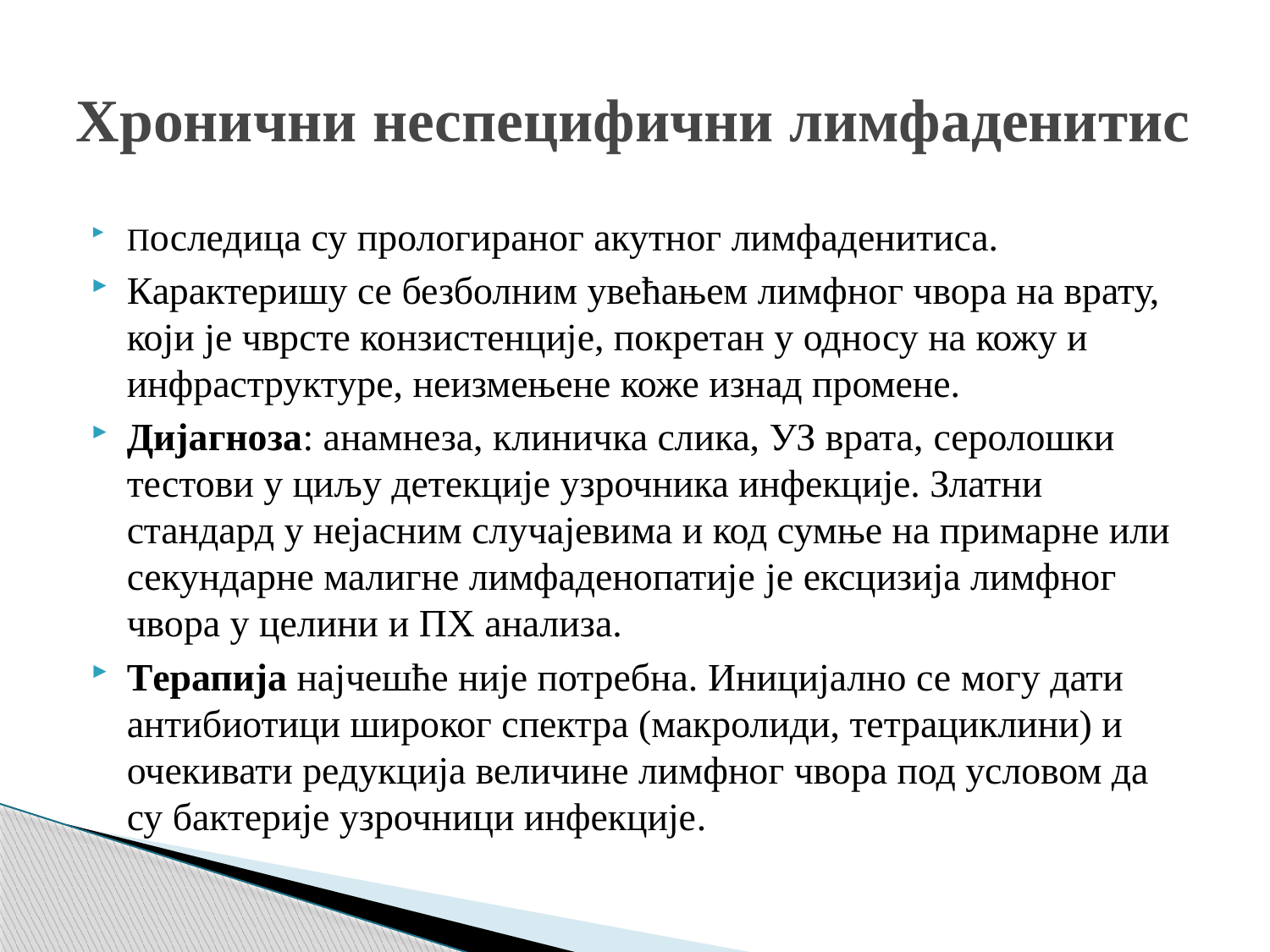

# Хронични неспецифични лимфаденитис
Последица су прологираног акутног лимфаденитиса.
Карактеришу се безболним увећањем лимфног чвора на врату, који је чврсте конзистенције, покретан у односу на кожу и инфраструктуре, неизмењене коже изнад промене.
Дијагноза: анамнеза, клиничка слика, УЗ врата, серолошки тестови у циљу детекције узрочника инфекције. Златни стандард у нејасним случајевима и код сумње на примарне или секундарне малигне лимфаденопатије је ексцизија лимфног чвора у целини и ПХ анализа.
Терапија најчешће није потребна. Иницијално се могу дати антибиотици широког спектра (макролиди, тетрациклини) и очекивати редукција величине лимфног чвора под условом да су бактерије узрочници инфекције.